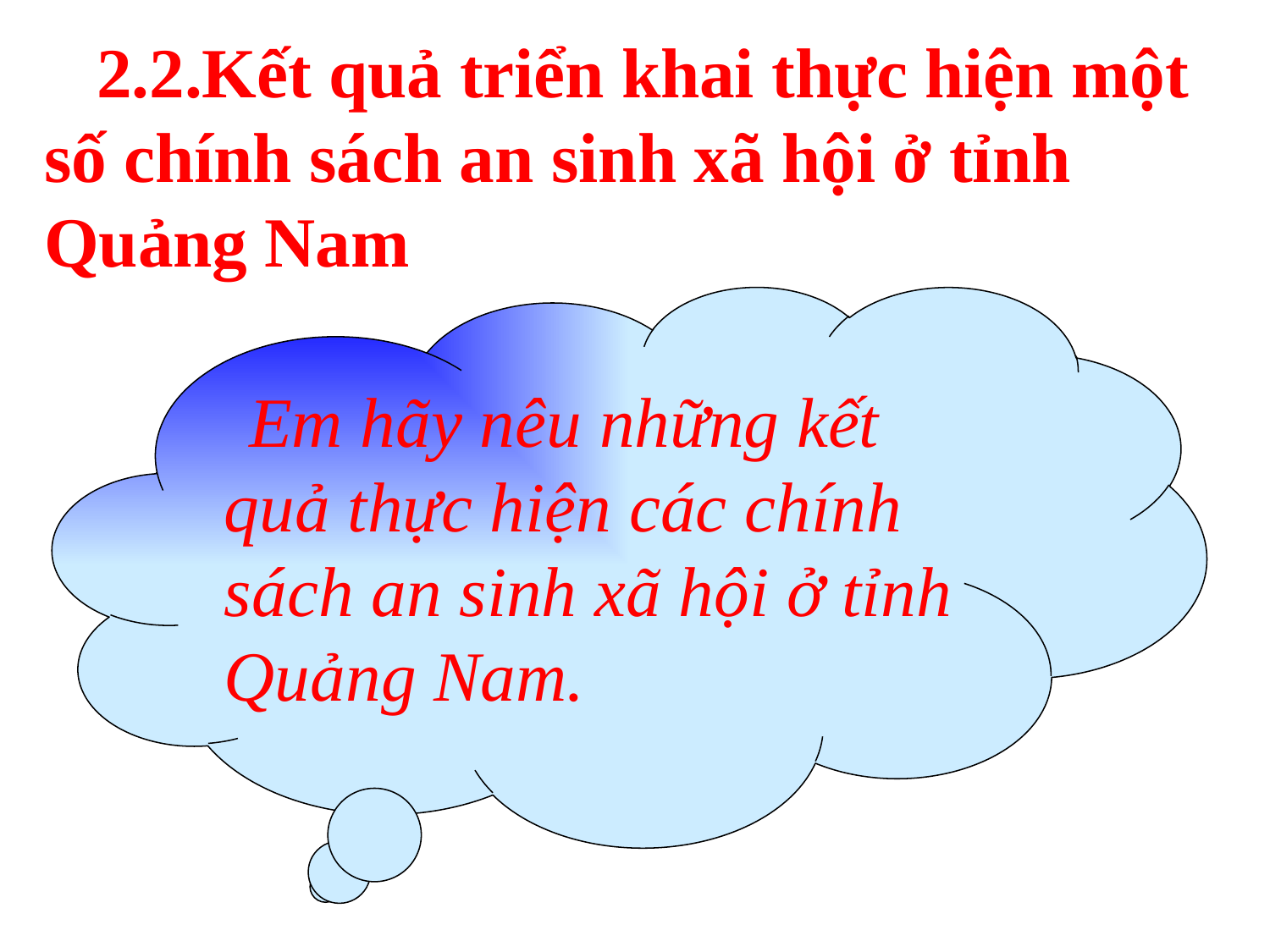

2.2.Kết quả triển khai thực hiện một số chính sách an sinh xã hội ở tỉnh Quảng Nam
Em hãy nêu những kết quả thực hiện các chính sách an sinh xã hội ở tỉnh Quảng Nam.